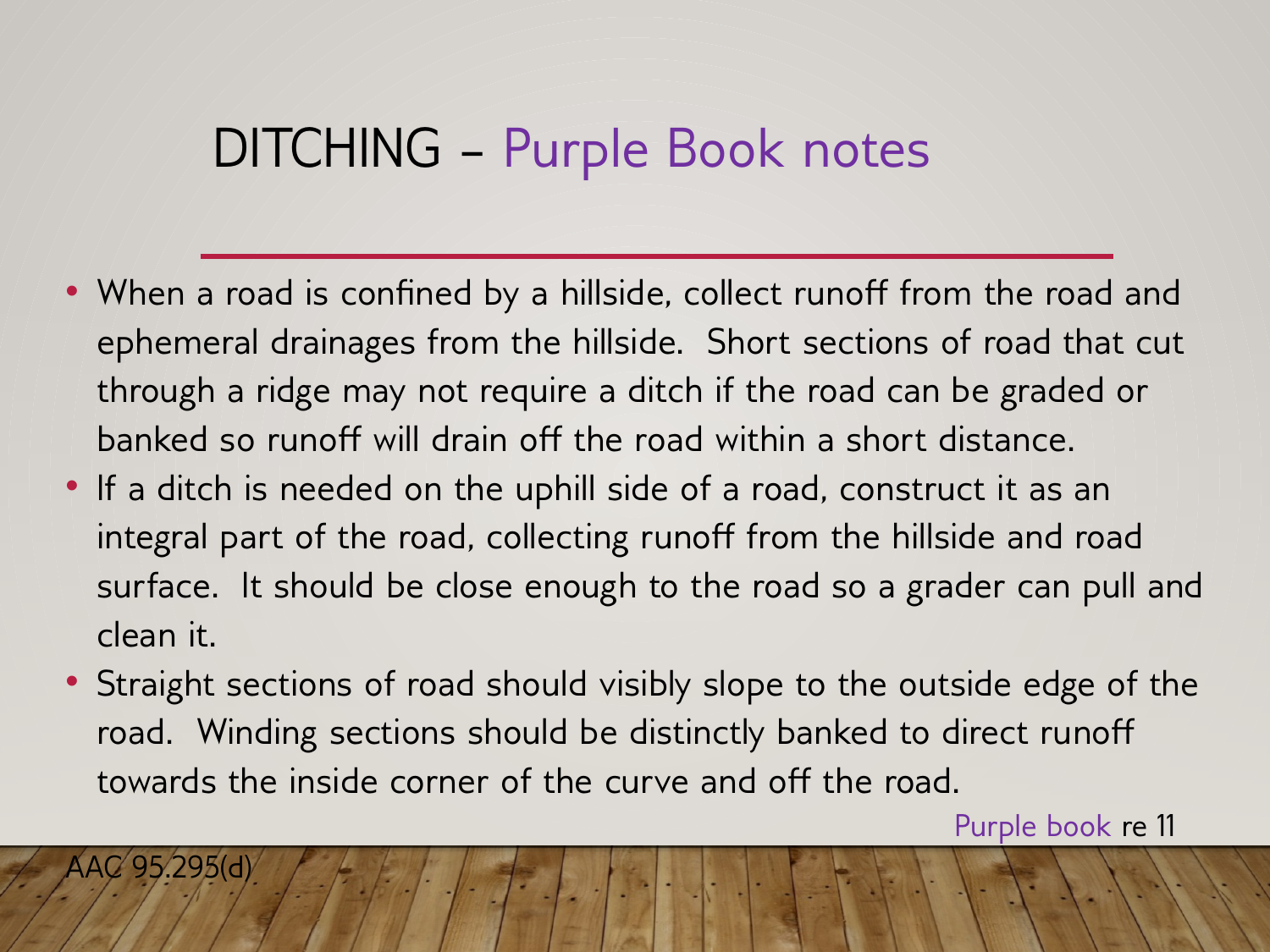

# Ditching – Purple Book notes
When a road is confined by a hillside, collect runoff from the road and ephemeral drainages from the hillside.  Short sections of road that cut through a ridge may not require a ditch if the road can be graded or banked so runoff will drain off the road within a short distance.
If a ditch is needed on the uphill side of a road, construct it as an integral part of the road, collecting runoff from the hillside and road surface.  It should be close enough to the road so a grader can pull and clean it.
Straight sections of road should visibly slope to the outside edge of the road.  Winding sections should be distinctly banked to direct runoff towards the inside corner of the curve and off the road.
							Purple book re 11 AAC 95.295(d)